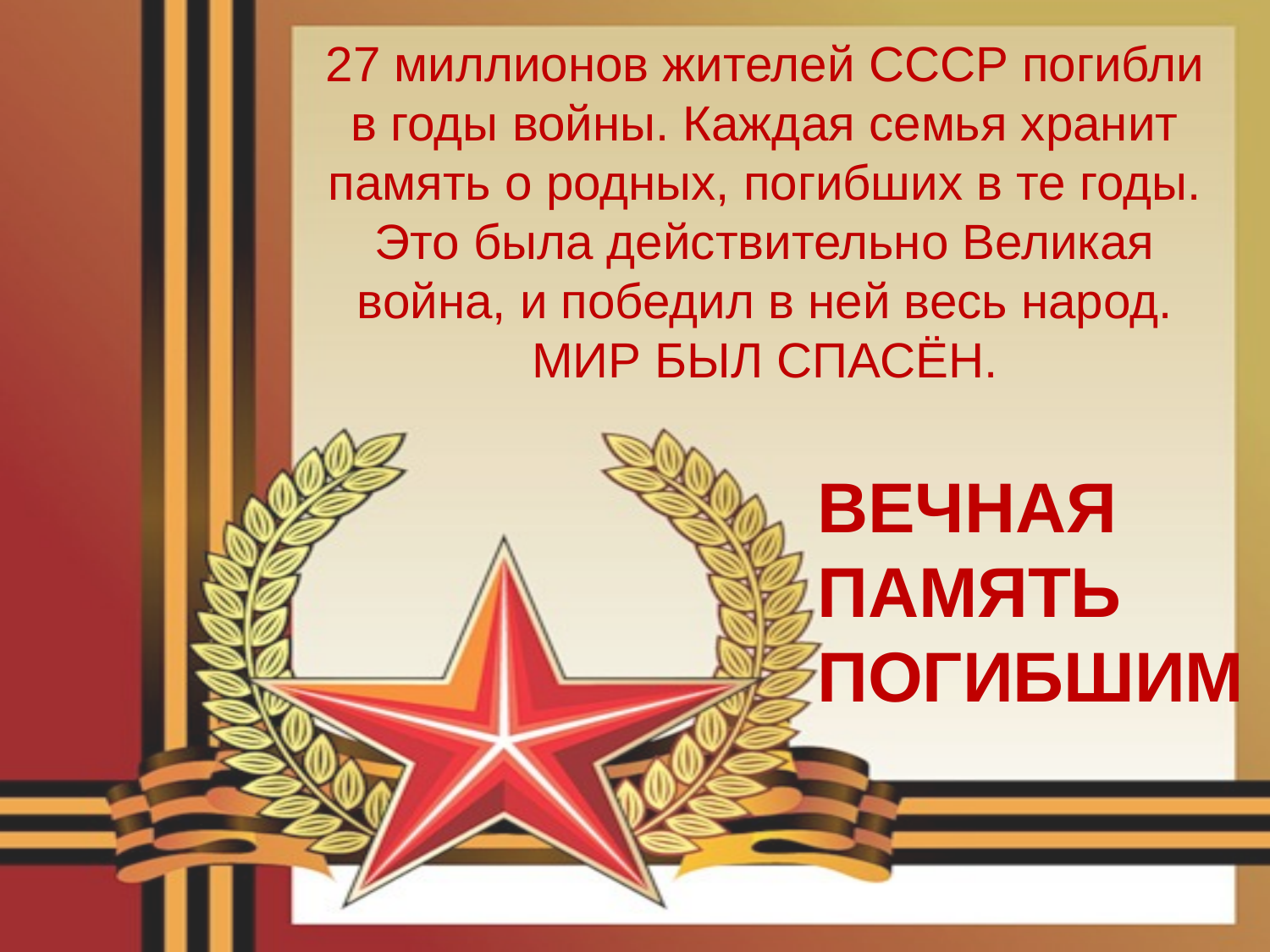

27 миллионов жителей СССР погибли в годы войны. Каждая семья хранит память о родных, погибших в те годы. Это была действительно Великая война, и победил в ней весь народ. МИР БЫЛ СПАСЁН.
ВЕЧНАЯ
ПАМЯТЬ
ПОГИБШИМ